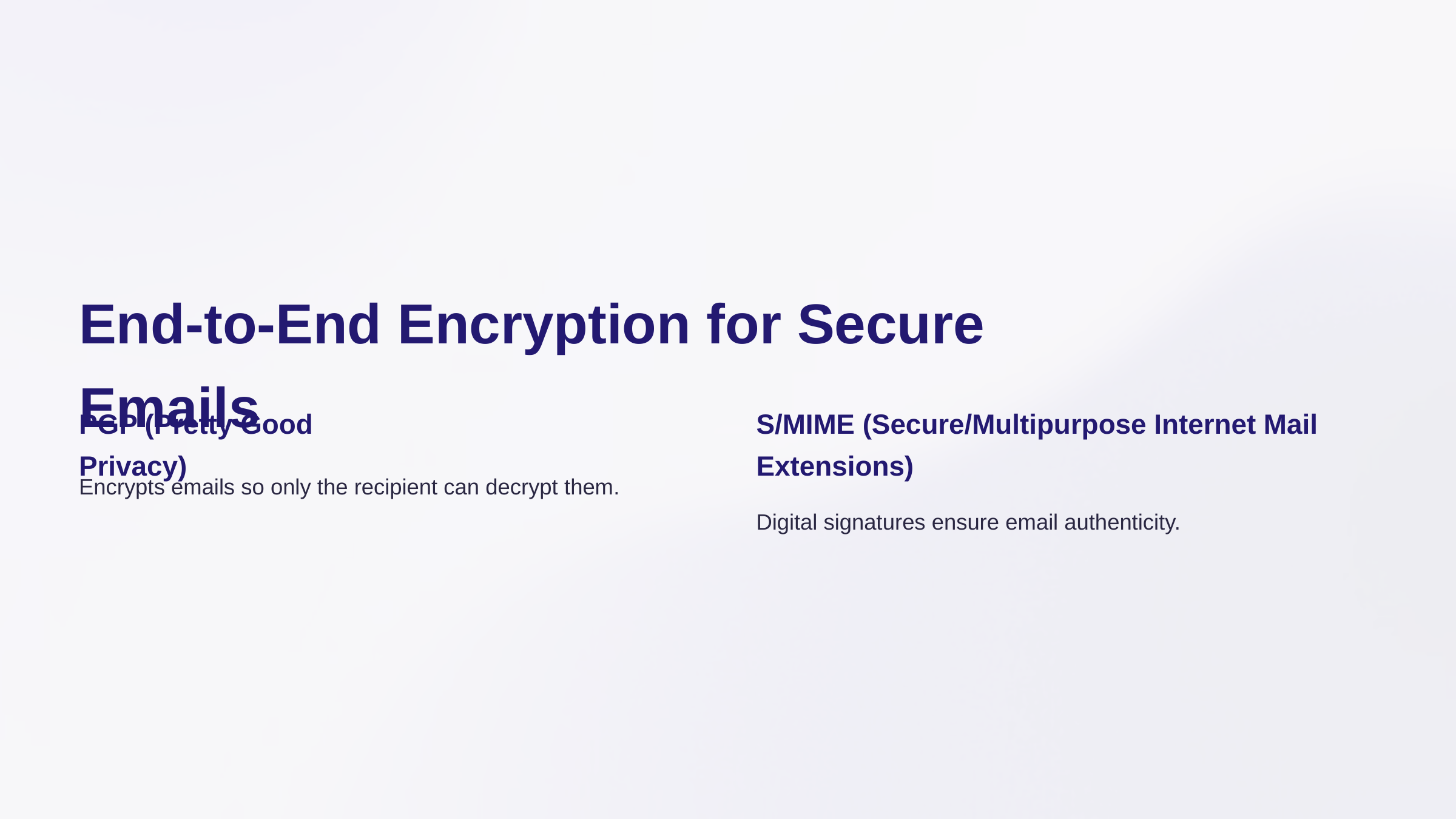

End-to-End Encryption for Secure Emails
PGP (Pretty Good Privacy)
S/MIME (Secure/Multipurpose Internet Mail Extensions)
Encrypts emails so only the recipient can decrypt them.
Digital signatures ensure email authenticity.